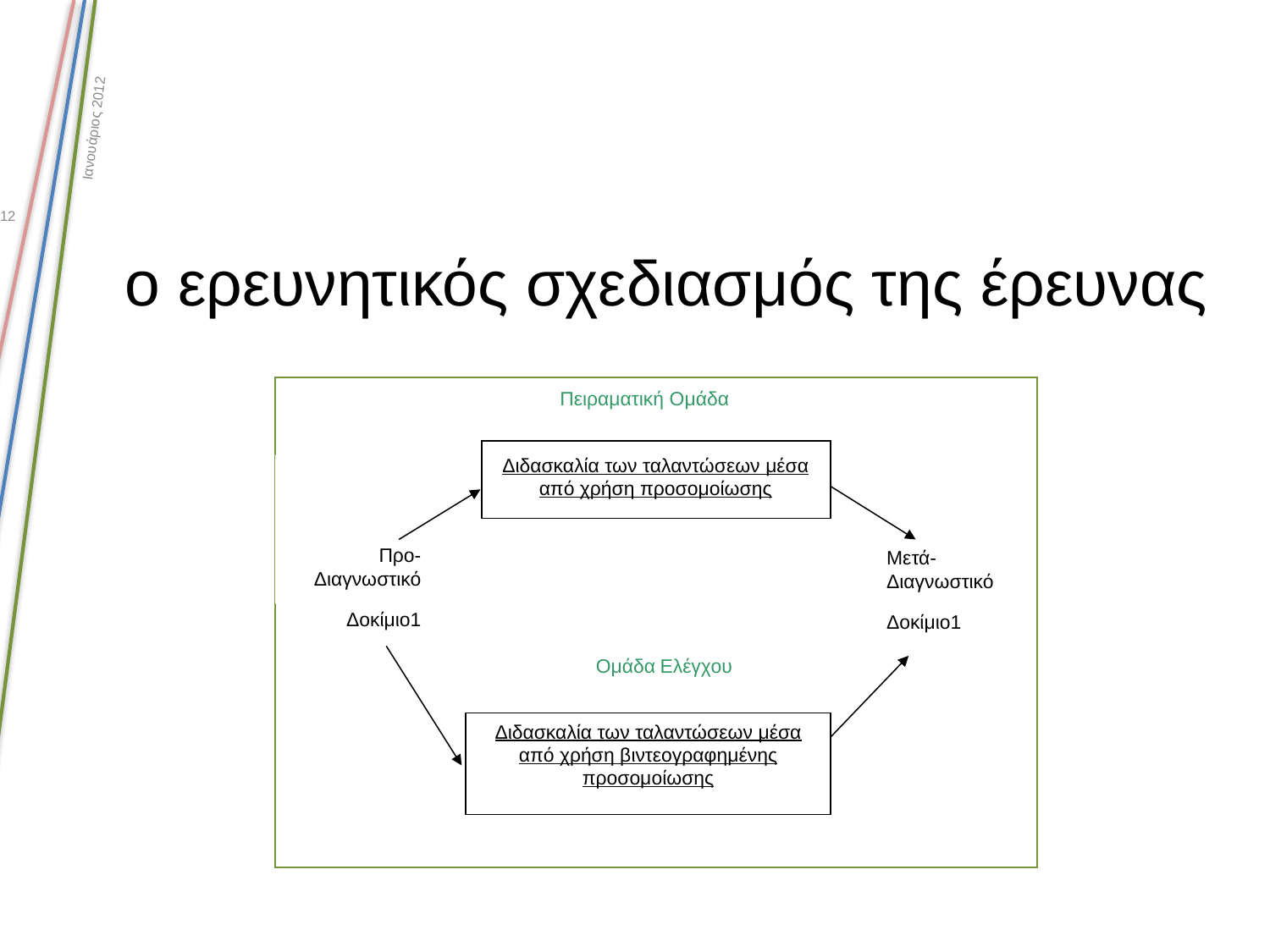

Ιανουάριος 2012
12

# ο ερευνητικός σχεδιασμός της έρευνας

Πειραματική Ομάδα

Διδασκαλία των ταλαντώσεων μέσα από χρήση προσομοίωσης

Προ-Διαγνωστικό
Δοκίμιο1

Μετά-Διαγνωστικό
Δοκίμιο1

Ομάδα Ελέγχου

Διδασκαλία των ταλαντώσεων μέσα από χρήση βιντεογραφημένης προσομοίωσης